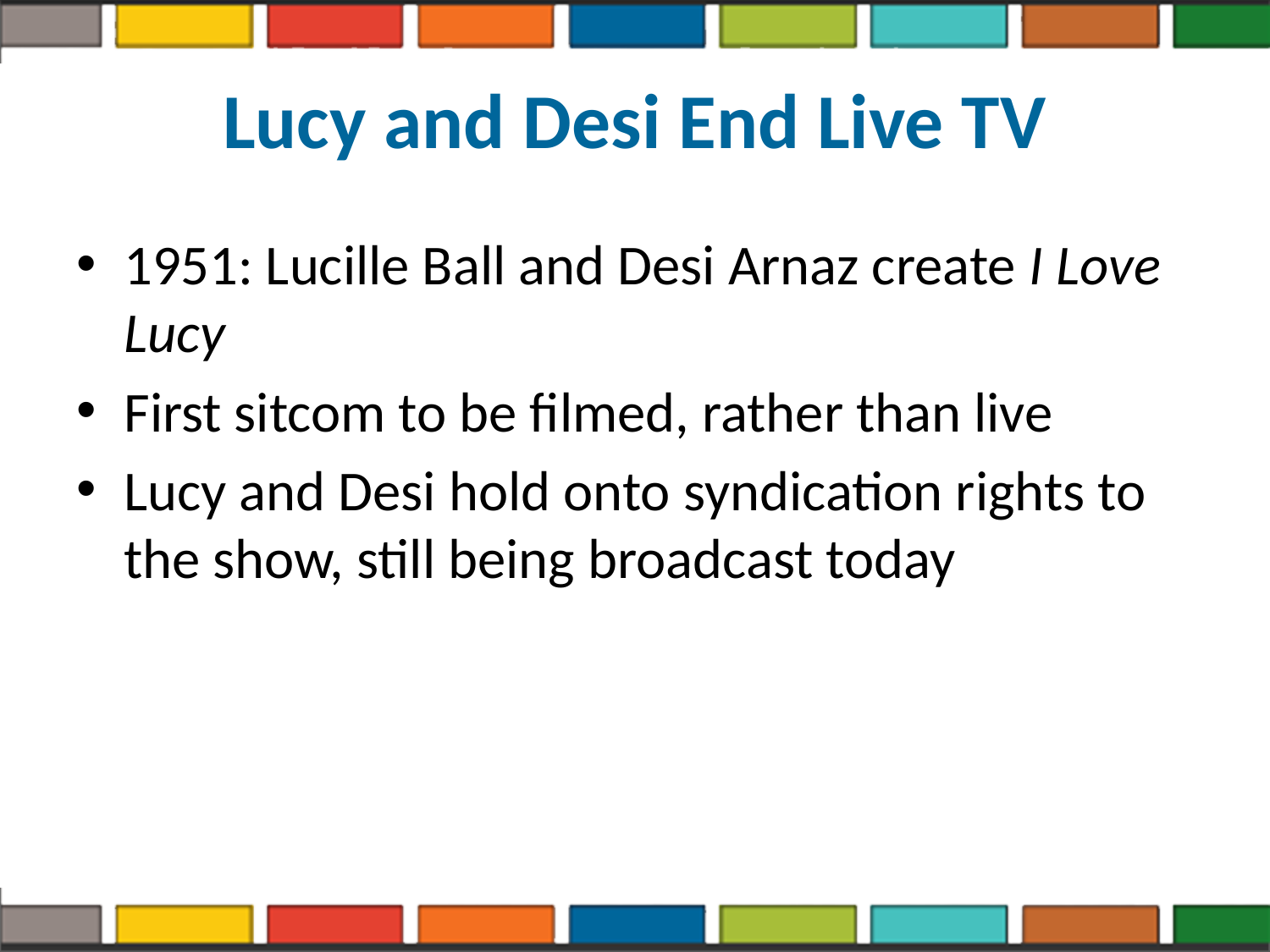

# Lucy and Desi End Live TV
1951: Lucille Ball and Desi Arnaz create I Love Lucy
First sitcom to be filmed, rather than live
Lucy and Desi hold onto syndication rights to the show, still being broadcast today